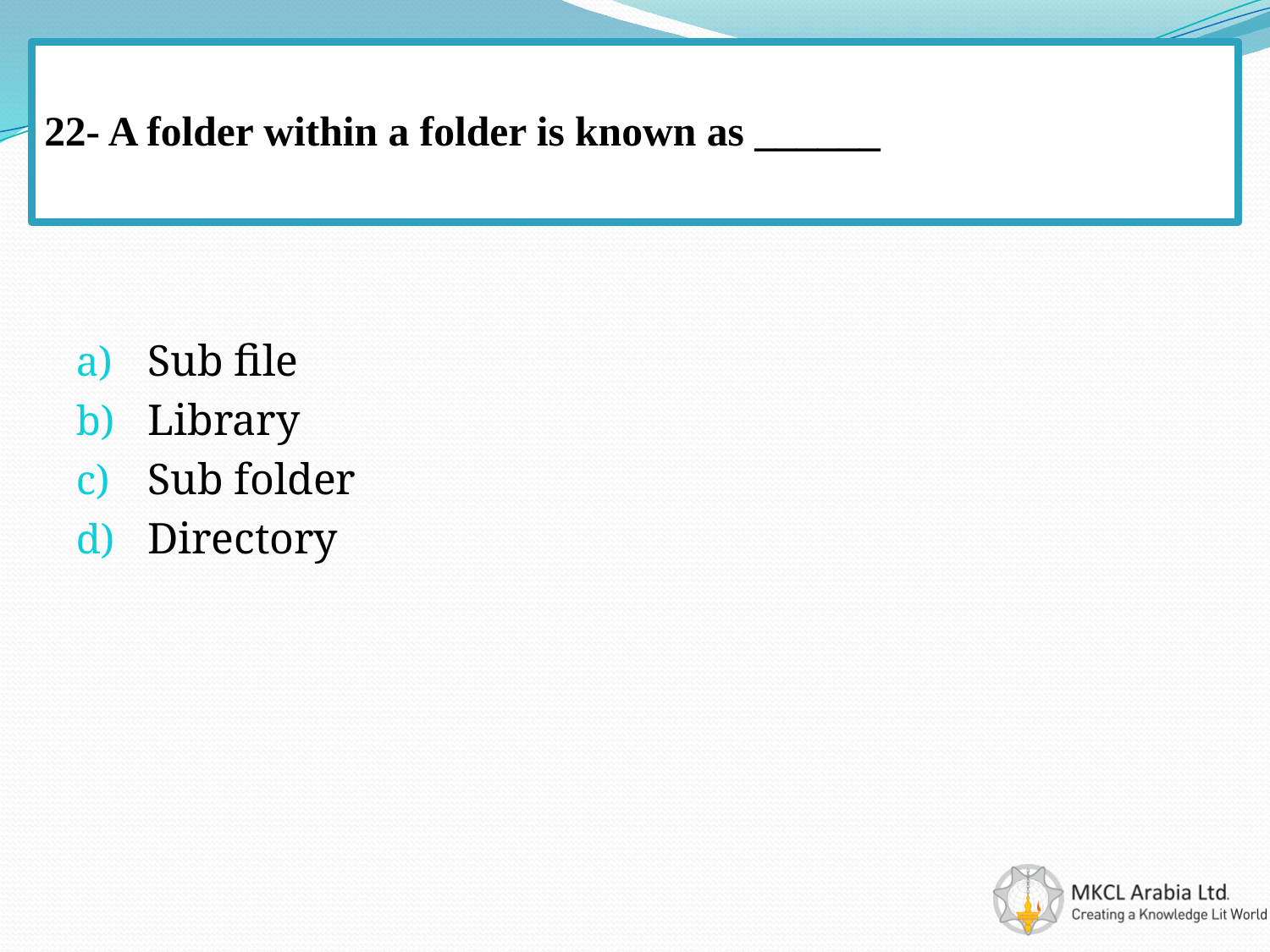

# 22- A folder within a folder is known as ______

Sub file
Library
Sub folder
Directory